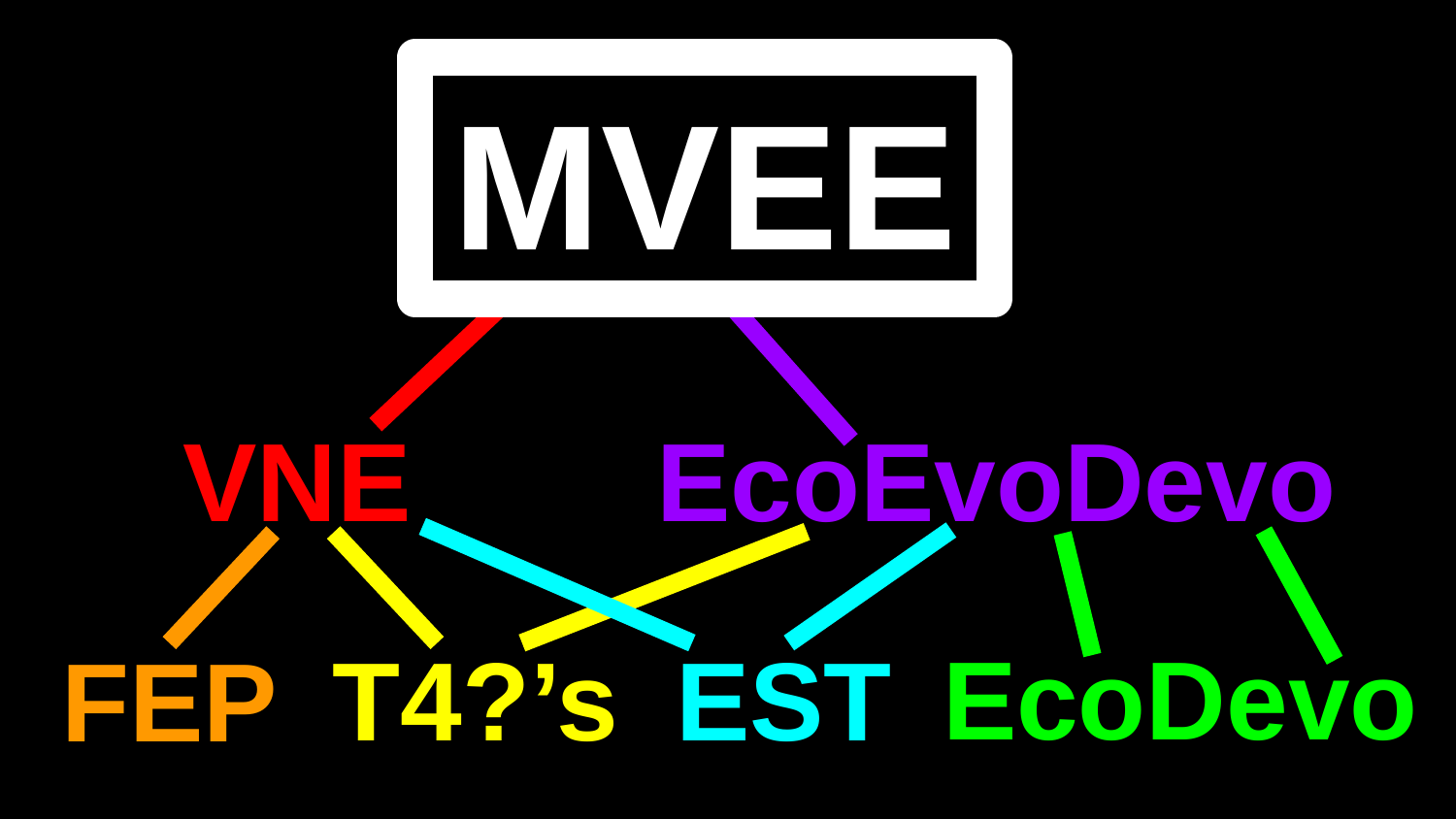

MVEE
EcoEvoDevo
VNE
EcoDevo
T4?’s
EST
FEP